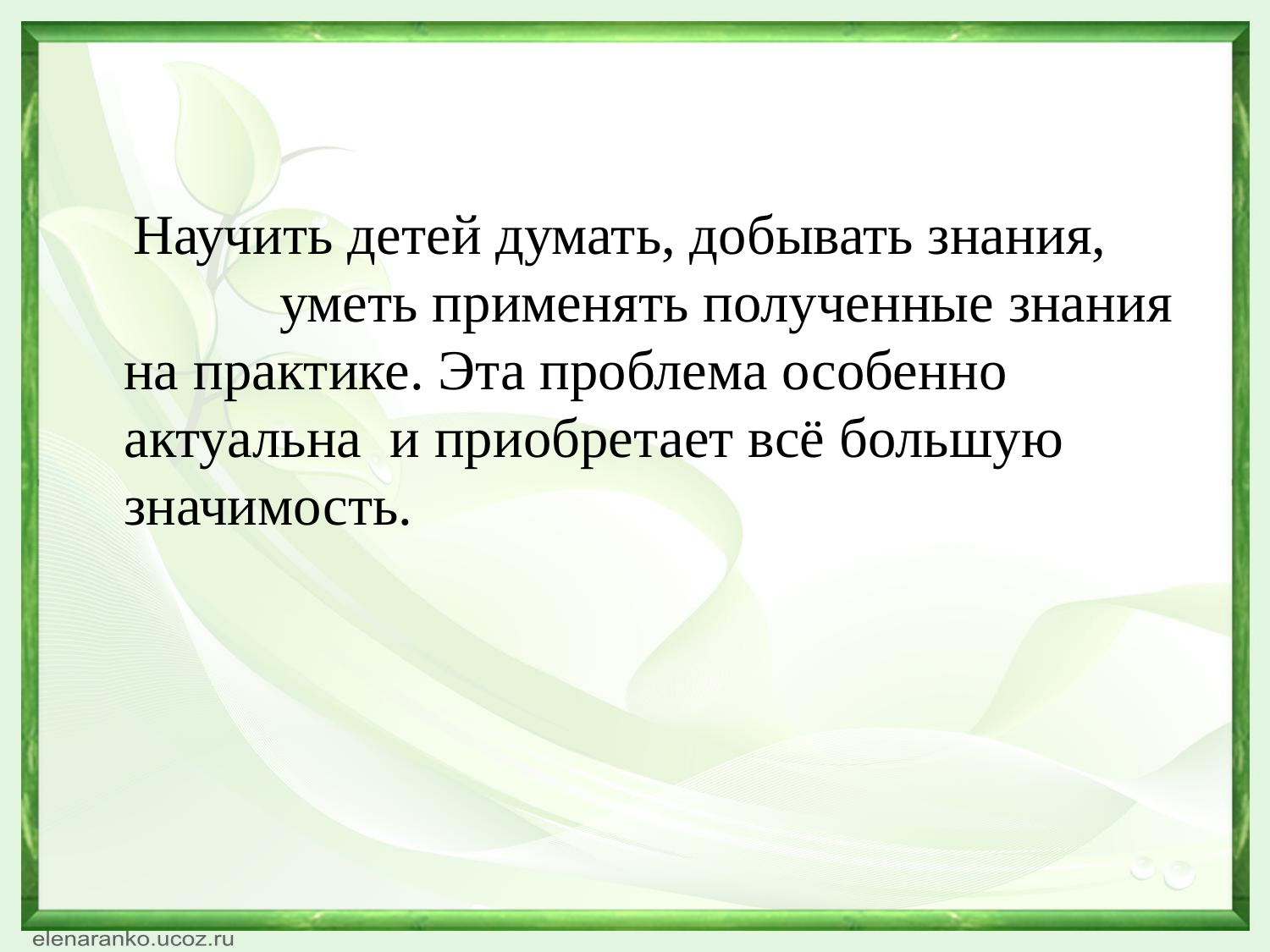

Научить детей думать, добывать знания,                  уметь применять полученные знания на практике. Эта проблема особенно актуальна  и приобретает всё большую значимость.